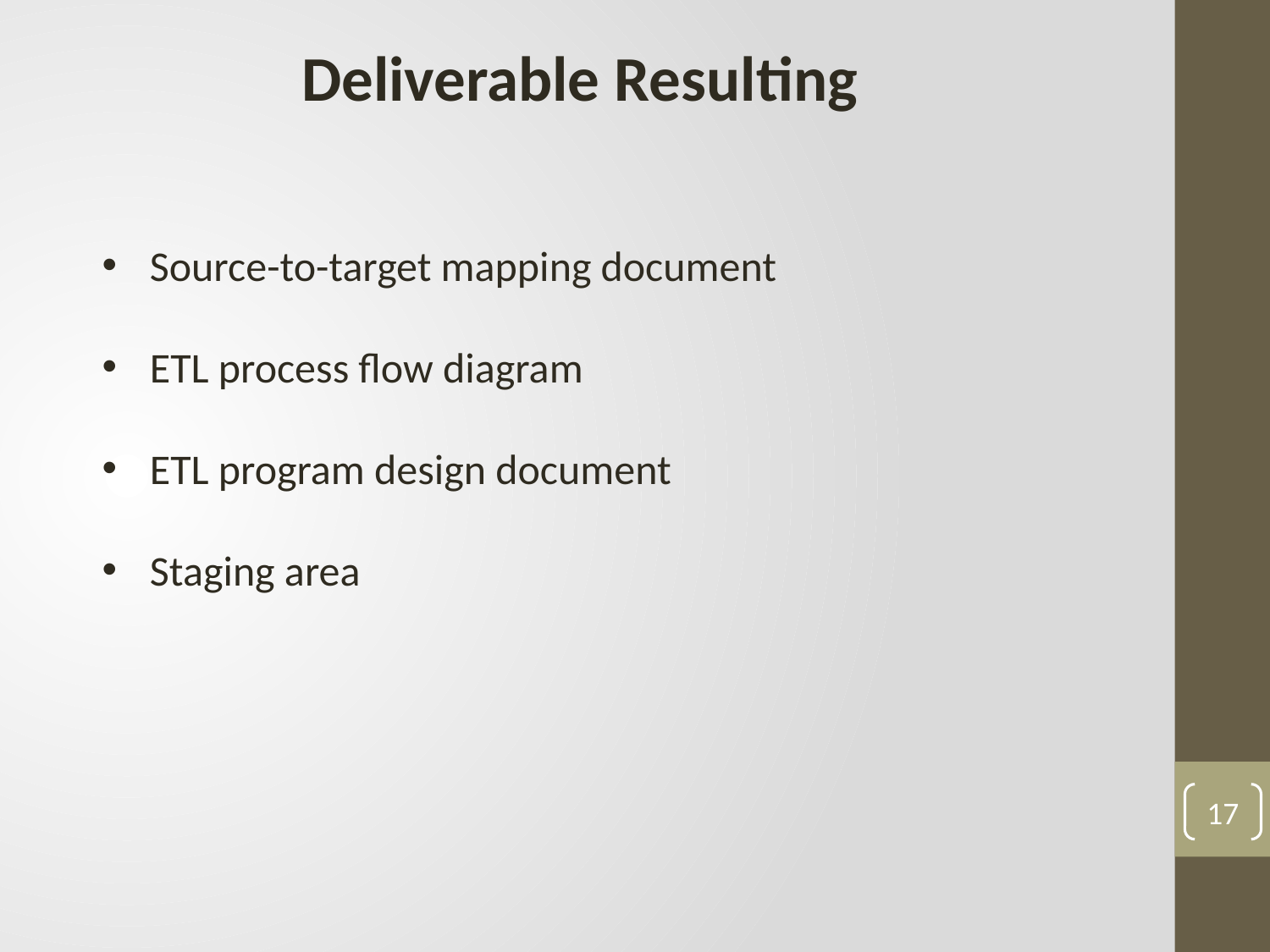

Deliverable Resulting
Source-to-target mapping document

ETL process flow diagram

ETL program design document

Staging area
17